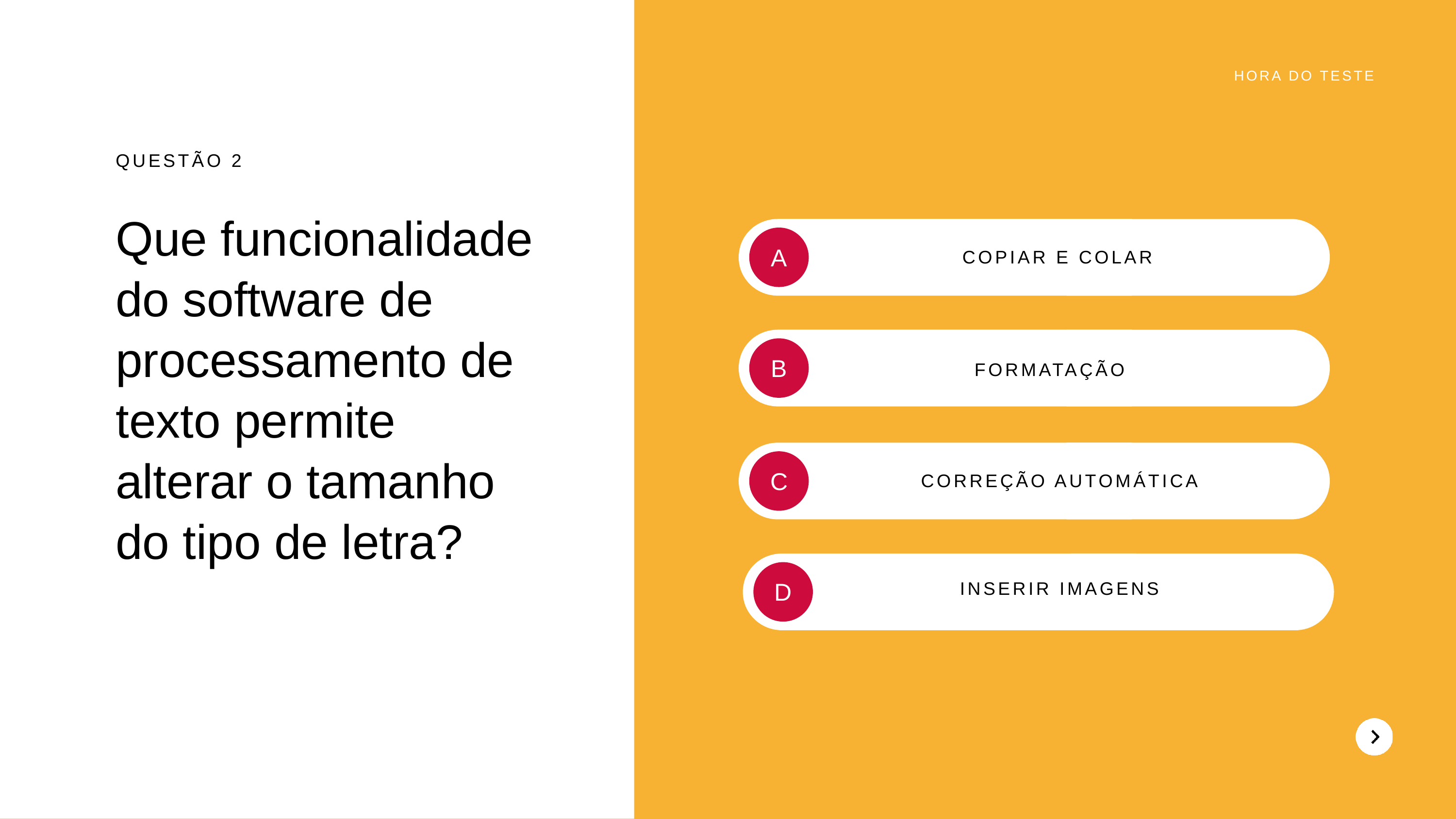

HORA DO TESTE
QUESTÃO 2
Que funcionalidade do software de processamento de texto permite alterar o tamanho do tipo de letra?

A
COPIAR E COLAR

B
FORMATAÇÃO

C
CORREÇÃO AUTOMÁTICA

D
INSERIR IMAGENS